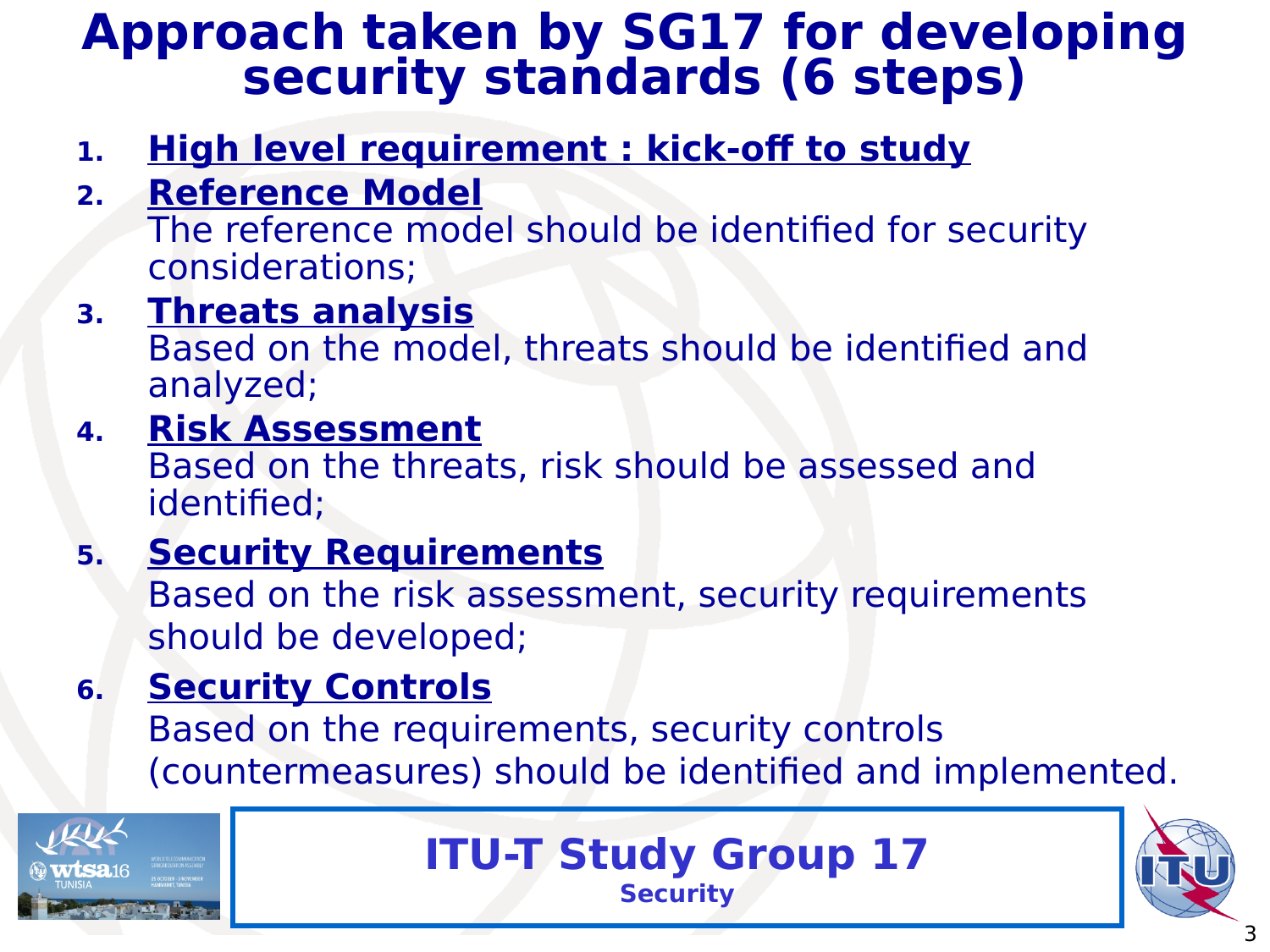

# Approach taken by SG17 for developing security standards (6 steps)
High level requirement : kick-off to study
Reference Model
The reference model should be identified for security considerations;
Threats analysis
Based on the model, threats should be identified and analyzed;
Risk Assessment
Based on the threats, risk should be assessed and identified;
Security Requirements
Based on the risk assessment, security requirements should be developed;
Security Controls
Based on the requirements, security controls (countermeasures) should be identified and implemented.